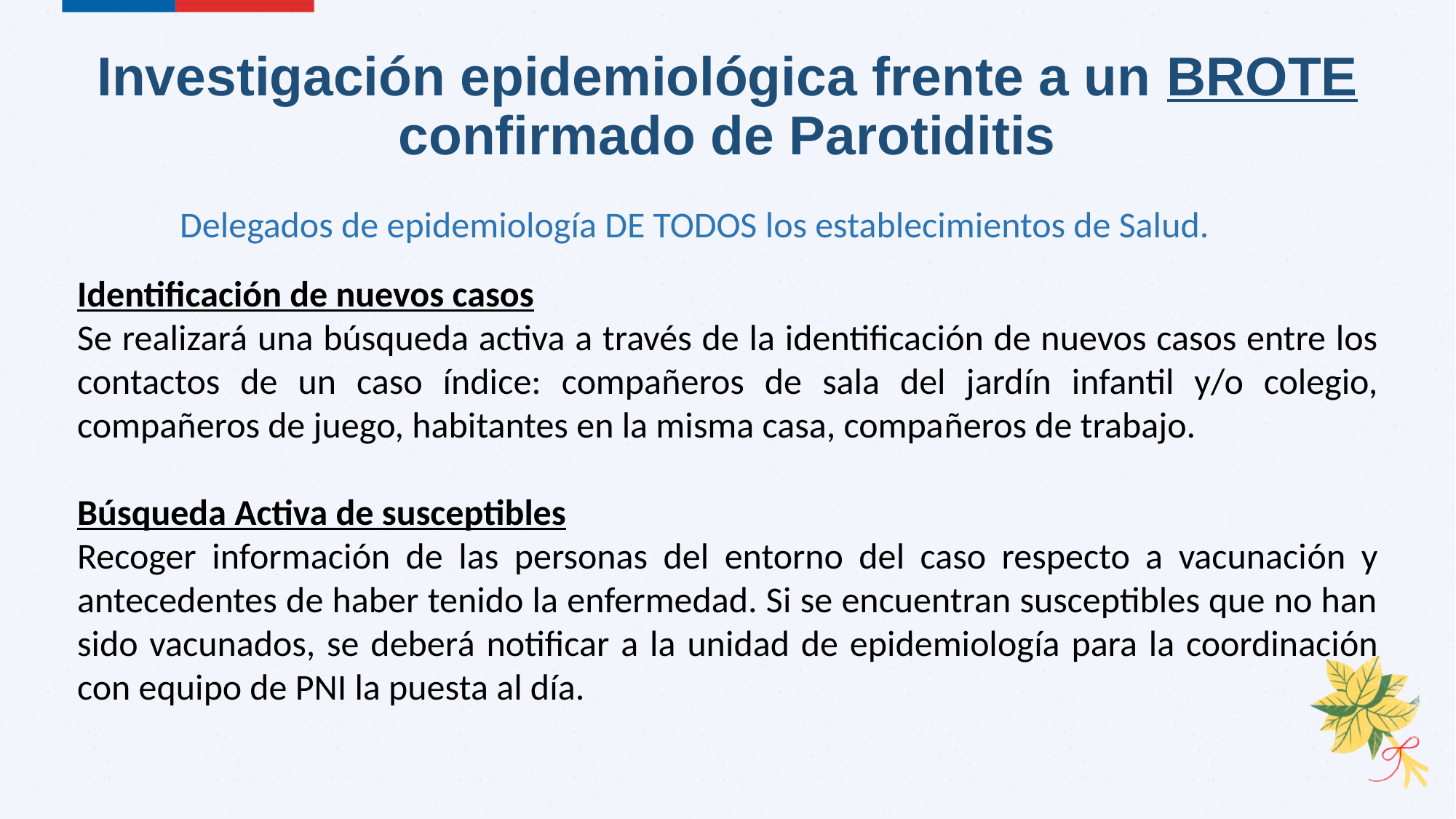

# Investigación epidemiológica frente a un BROTE confirmado de Parotiditis
Delegados de epidemiología DE TODOS los establecimientos de Salud.
Identificación de nuevos casos
Se realizará una búsqueda activa a través de la identificación de nuevos casos entre los contactos de un caso índice: compañeros de sala del jardín infantil y/o colegio, compañeros de juego, habitantes en la misma casa, compañeros de trabajo.

Búsqueda Activa de susceptibles
Recoger información de las personas del entorno del caso respecto a vacunación y antecedentes de haber tenido la enfermedad. Si se encuentran susceptibles que no han sido vacunados, se deberá notificar a la unidad de epidemiología para la coordinación con equipo de PNI la puesta al día.